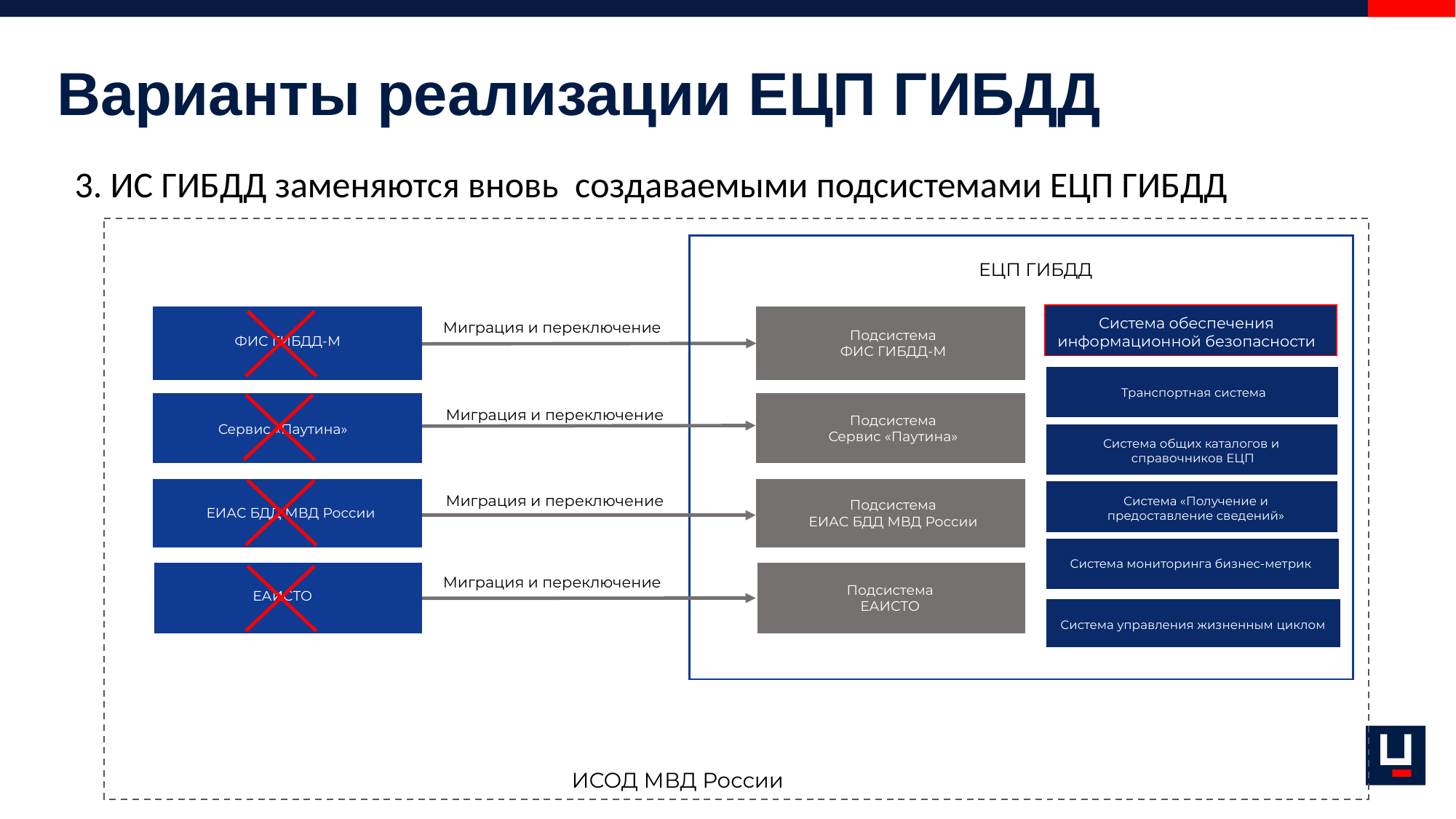

# Варианты реализации ЕЦП ГИБДД
3. ИС ГИБДД заменяются вновь  создаваемыми подсистемами ЕЦП ГИБДД

ЕЦП ГИБДД

Система обеспечения информационной безопасности
Миграция и переключение
Подсистема
ФИС ГИБДД-М
ФИС ГИБДД-М

Транспортная система

Миграция и переключение
Подсистема
Сервис «Паутина»
Сервис «Паутина»

Система общих каталогов и
справочников ЕЦП

Миграция и переключение
Система «Получение и предоставление сведений»
Подсистема
ЕИАС БДД МВД России
ЕИАС БДД МВД России

Система мониторинга бизнес-метрик

Миграция и переключение
Подсистема
ЕАИСТО
ЕАИСТО

Система управления жизненным циклом
6
/32
ИСОД МВД России